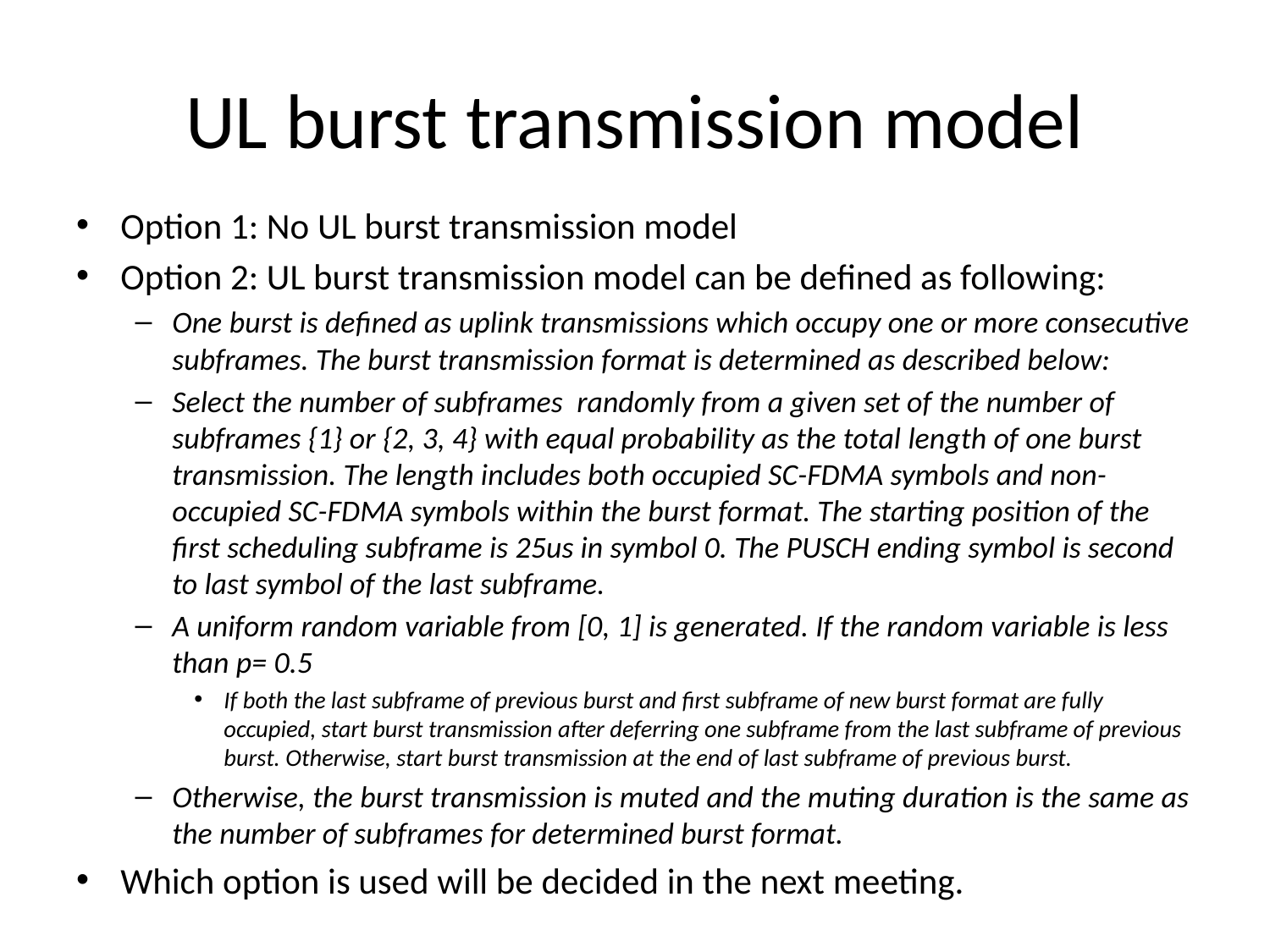

# UL burst transmission model
Option 1: No UL burst transmission model
Option 2: UL burst transmission model can be defined as following:
One burst is defined as uplink transmissions which occupy one or more consecutive subframes. The burst transmission format is determined as described below:
Select the number of subframes  randomly from a given set of the number of subframes {1} or {2, 3, 4} with equal probability as the total length of one burst transmission. The length includes both occupied SC-FDMA symbols and non-occupied SC-FDMA symbols within the burst format. The starting position of the first scheduling subframe is 25us in symbol 0. The PUSCH ending symbol is second to last symbol of the last subframe.
A uniform random variable from [0, 1] is generated. If the random variable is less than p= 0.5
If both the last subframe of previous burst and first subframe of new burst format are fully occupied, start burst transmission after deferring one subframe from the last subframe of previous burst. Otherwise, start burst transmission at the end of last subframe of previous burst.
Otherwise, the burst transmission is muted and the muting duration is the same as the number of subframes for determined burst format.
Which option is used will be decided in the next meeting.